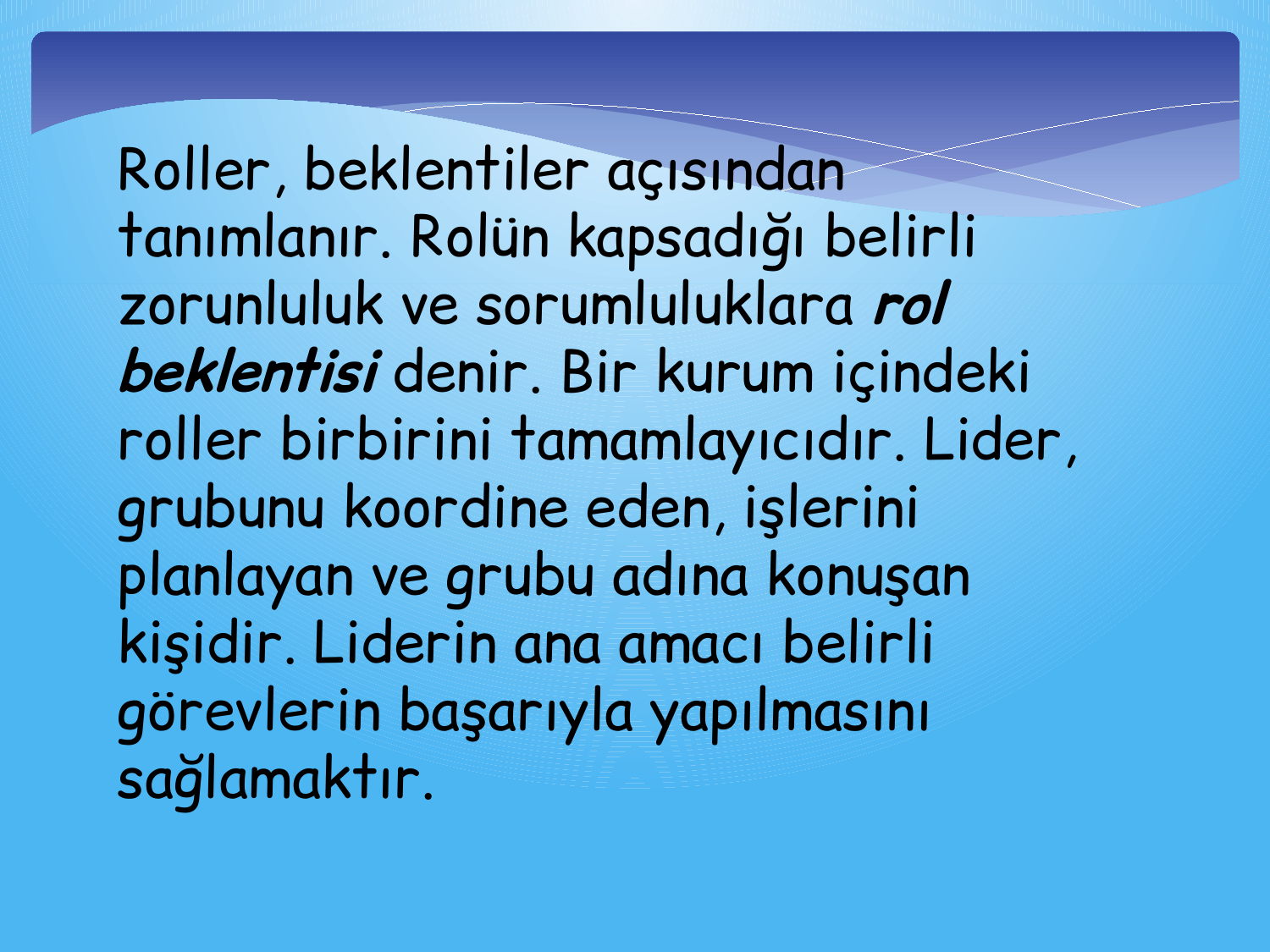

Roller, beklentiler açısından tanımlanır. Rolün kapsadığı belirli zorunluluk ve sorumluluklara rol beklentisi denir. Bir kurum içindeki roller birbirini tamamlayıcıdır. Lider, grubunu koordine eden, işlerini planlayan ve grubu adına konuşan kişidir. Liderin ana amacı belirli görevlerin başarıyla yapılmasını sağlamaktır.